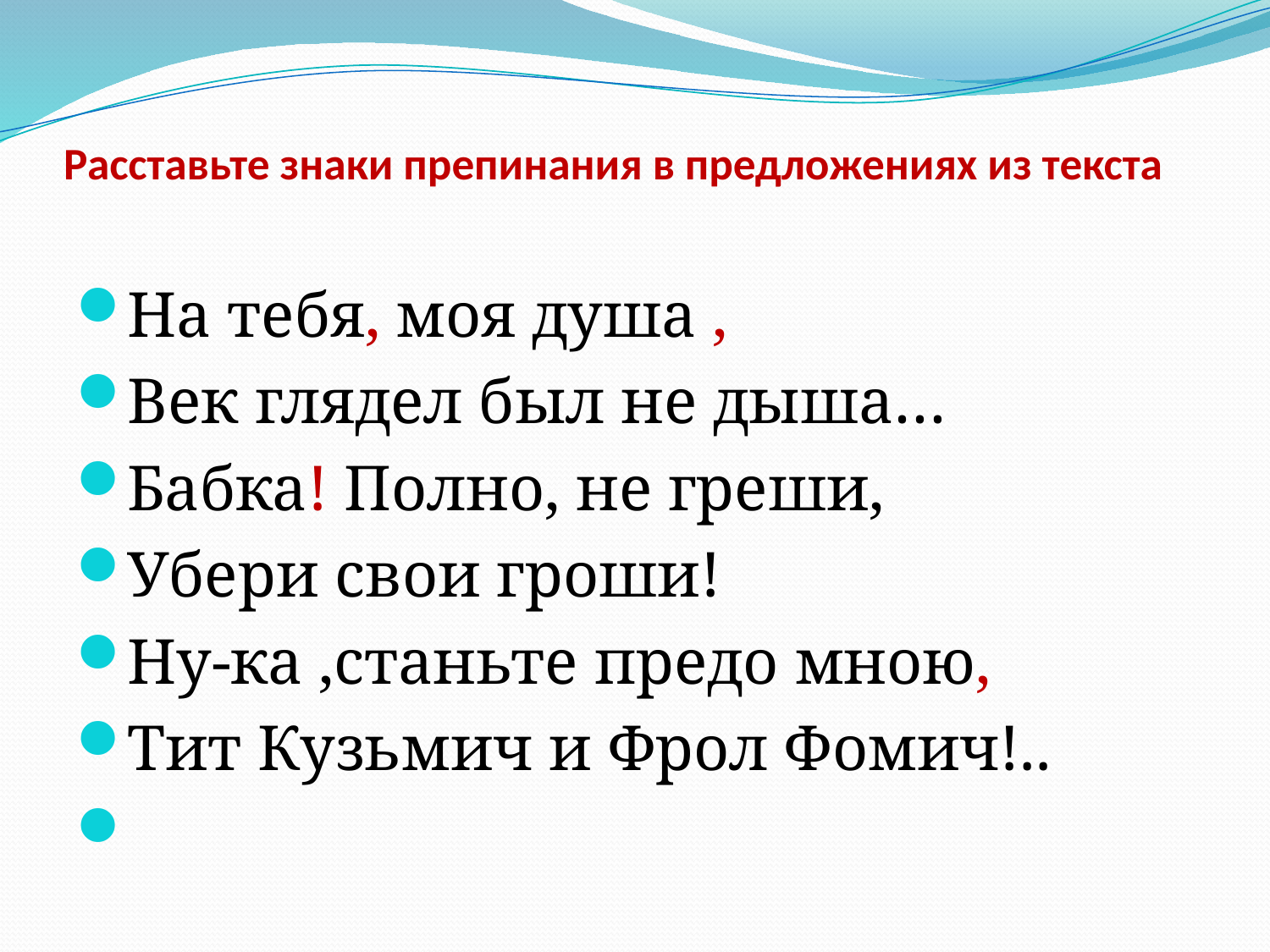

# Расставьте знаки препинания в предложениях из текста
На тебя, моя душа ,
Век глядел был не дыша…
Бабка! Полно, не греши,
Убери свои гроши!
Ну-ка ,станьте предо мною,
Тит Кузьмич и Фрол Фомич!..